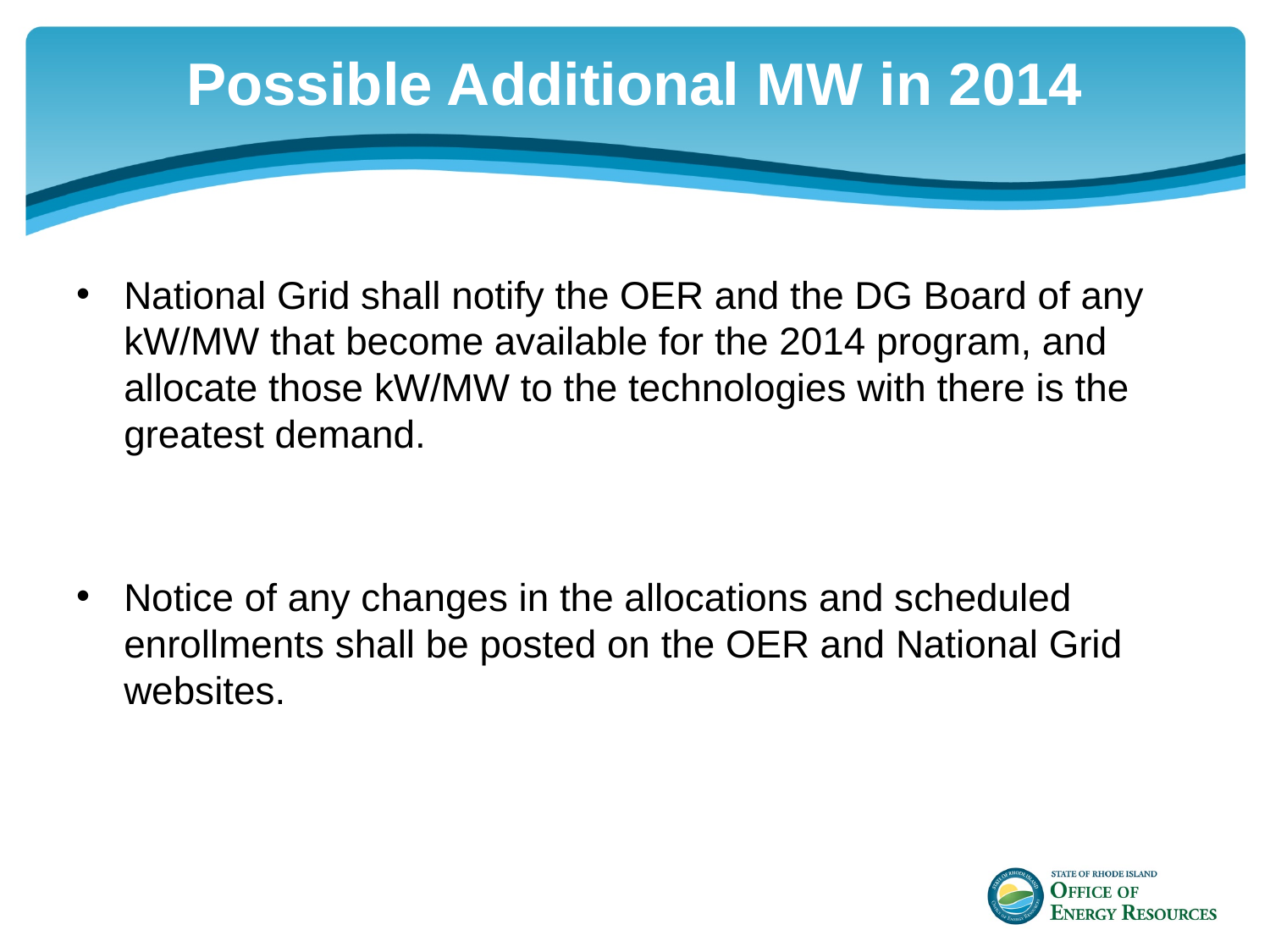

Possible Additional MW in 2014

National Grid shall notify the OER and the DG Board of any kW/MW that become available for the 2014 program, and allocate those kW/MW to the technologies with there is the greatest demand.

Notice of any changes in the allocations and scheduled enrollments shall be posted on the OER and National Grid websites.